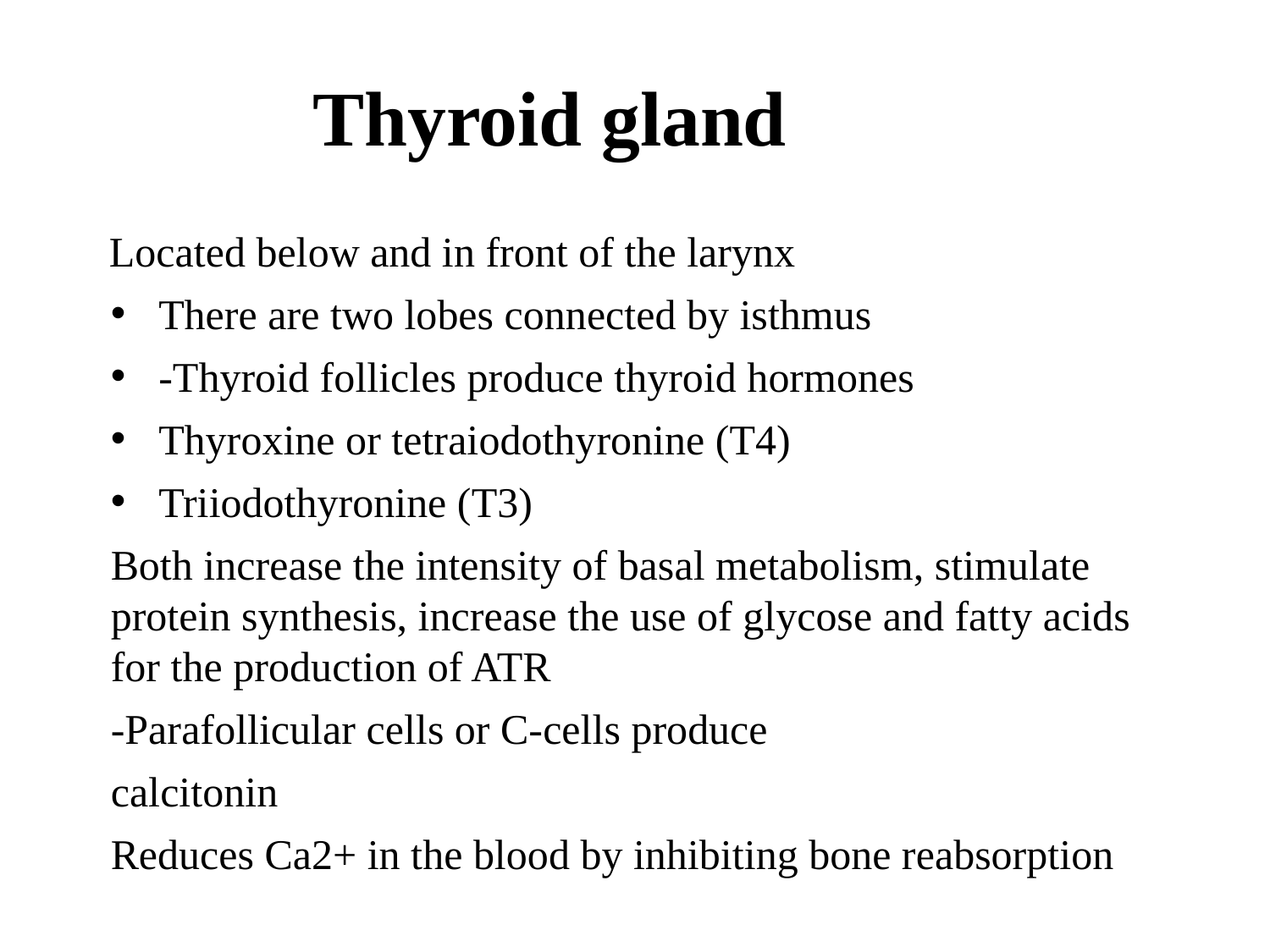

# Thyroid gland

Located below and in front of the larynx
There are two lobes connected by isthmus
-Thyroid follicles produce thyroid hormones
Thyroxine or tetraiodothyronine (T4)
Triiodothyronine (T3)
Both increase the intensity of basal metabolism, stimulate protein synthesis, increase the use of glycose and fatty acids for the production of ATR
-Parafollicular cells or C-cells produce
calcitonin
Reduces Ca2+ in the blood by inhibiting bone reabsorption